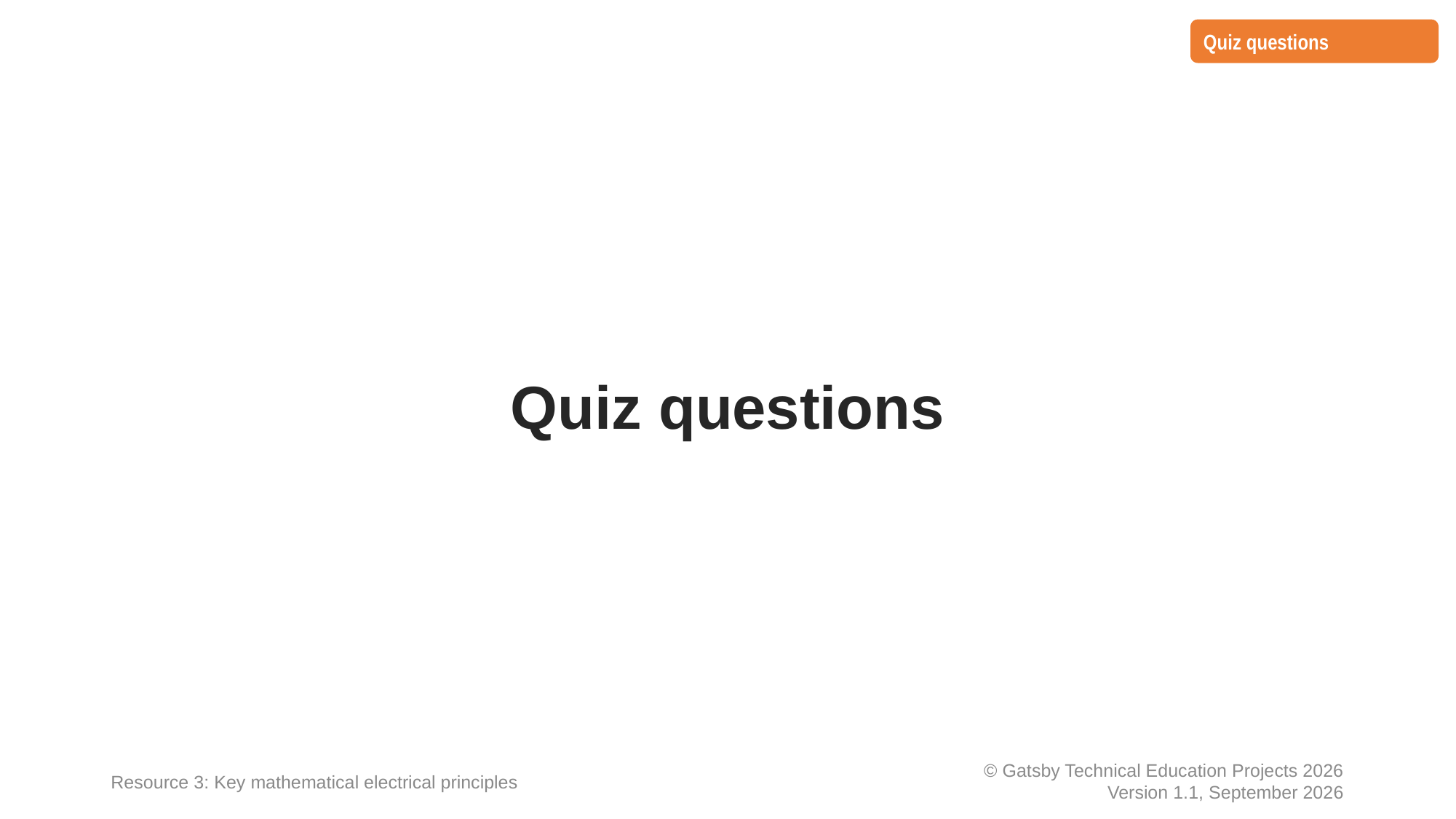

Quiz questions
# Quiz questions
Resource 3: Key mathematical electrical principles